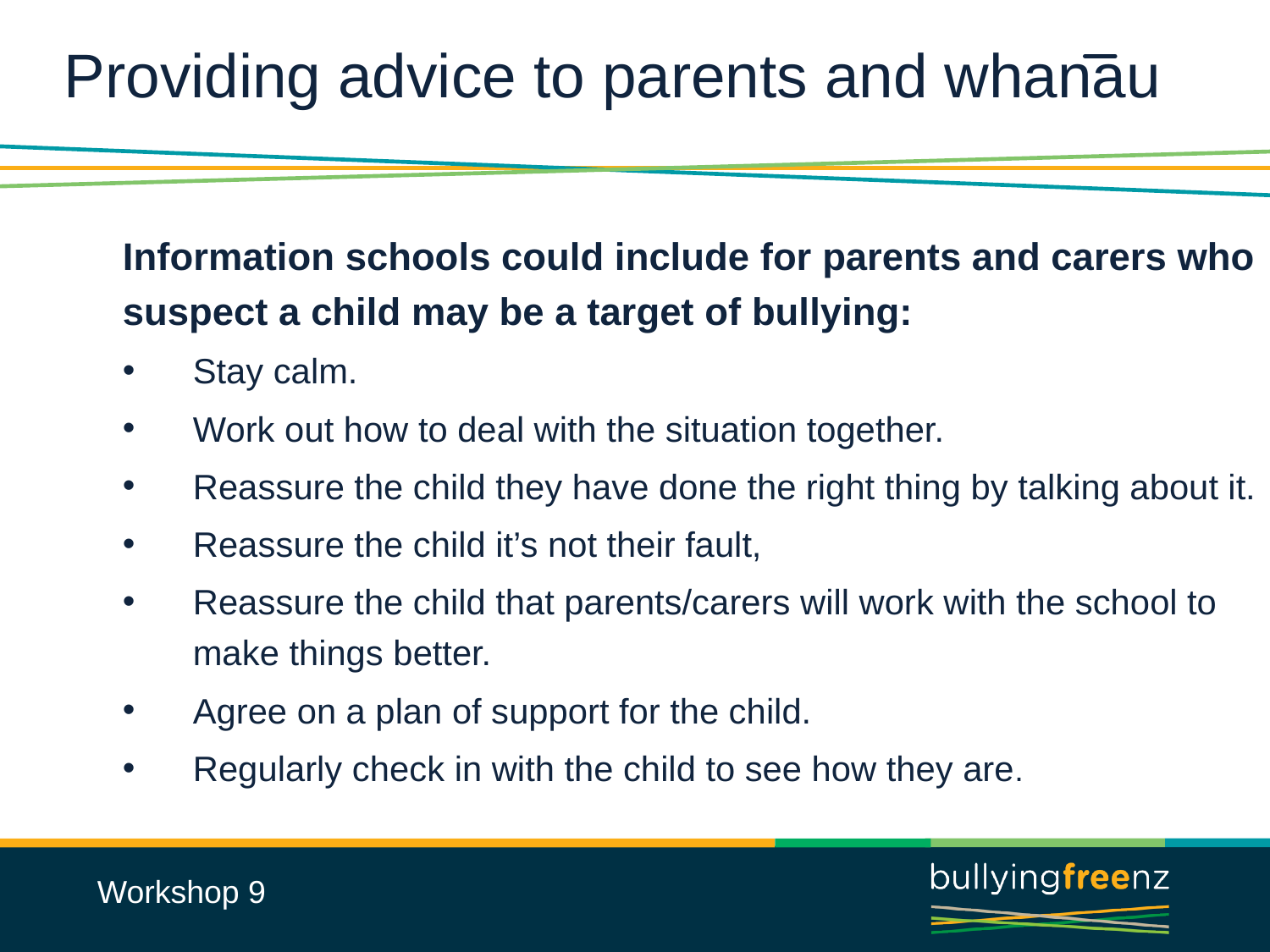

Providing advice to parents and whanau
Information schools could include for parents and carers who suspect a child may be a target of bullying:
Stay calm.
Work out how to deal with the situation together.
Reassure the child they have done the right thing by talking about it.
Reassure the child it’s not their fault,
Reassure the child that parents/carers will work with the school to make things better.
Agree on a plan of support for the child.
Regularly check in with the child to see how they are.
Workshop 9